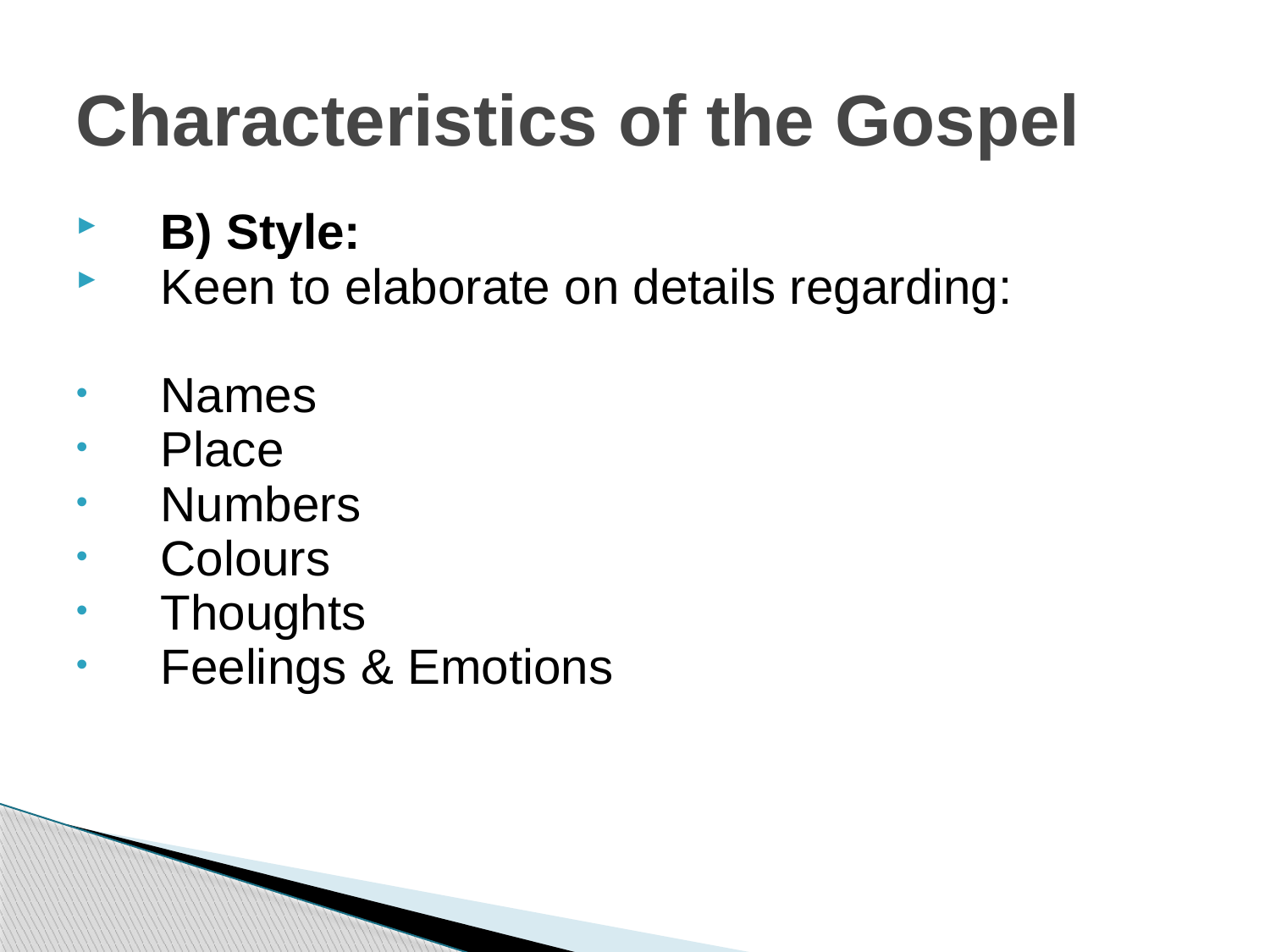

# Characteristics of the Gospel
B) Style:
Keen to elaborate on details regarding:

Names
Place
Numbers
Colours
Thoughts
Feelings & Emotions